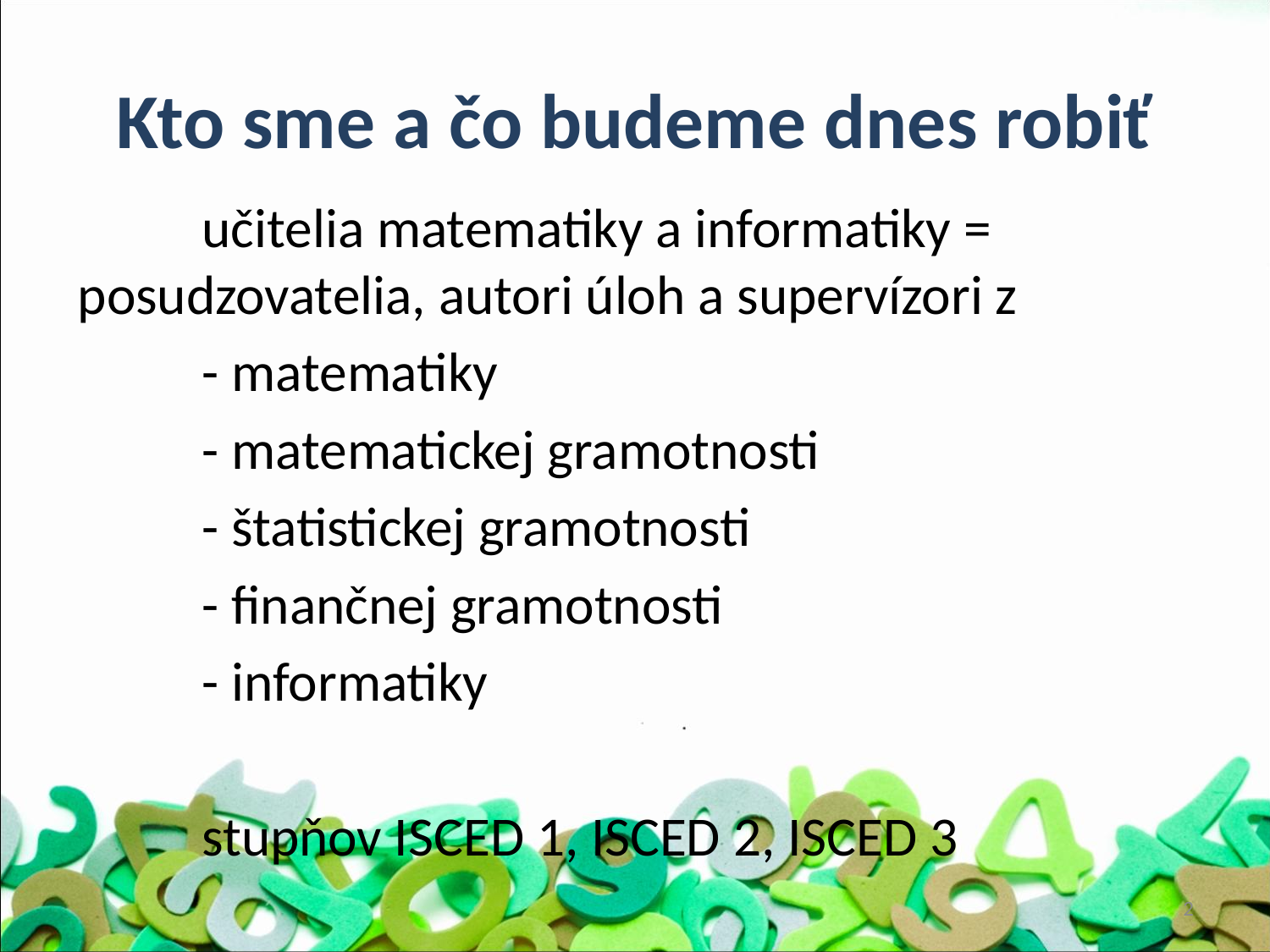

# Kto sme a čo budeme dnes robiť
	učitelia matematiky a informatiky = 	posudzovatelia, autori úloh a supervízori z
		- matematiky
		- matematickej gramotnosti
		- štatistickej gramotnosti
		- finančnej gramotnosti
		- informatiky

	stupňov ISCED 1, ISCED 2, ISCED 3
2